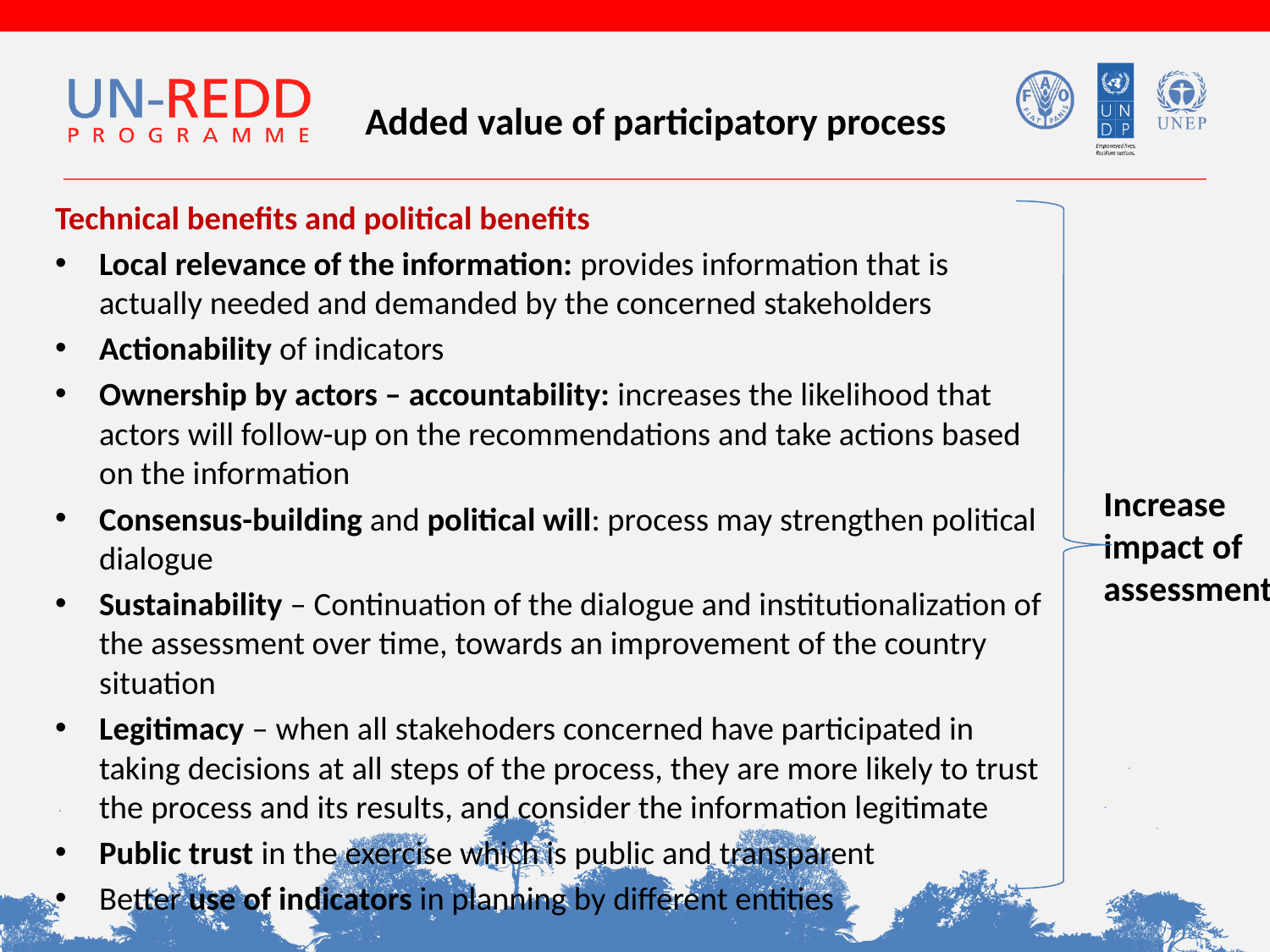

# Added value of participatory process
Technical benefits and political benefits
Local relevance of the information: provides information that is actually needed and demanded by the concerned stakeholders
Actionability of indicators
Ownership by actors – accountability: increases the likelihood that actors will follow-up on the recommendations and take actions based on the information
Consensus-building and political will: process may strengthen political dialogue
Sustainability – Continuation of the dialogue and institutionalization of the assessment over time, towards an improvement of the country situation
Legitimacy – when all stakehoders concerned have participated in taking decisions at all steps of the process, they are more likely to trust the process and its results, and consider the information legitimate
Public trust in the exercise which is public and transparent
Better use of indicators in planning by different entities

Increase
impact of
assessment